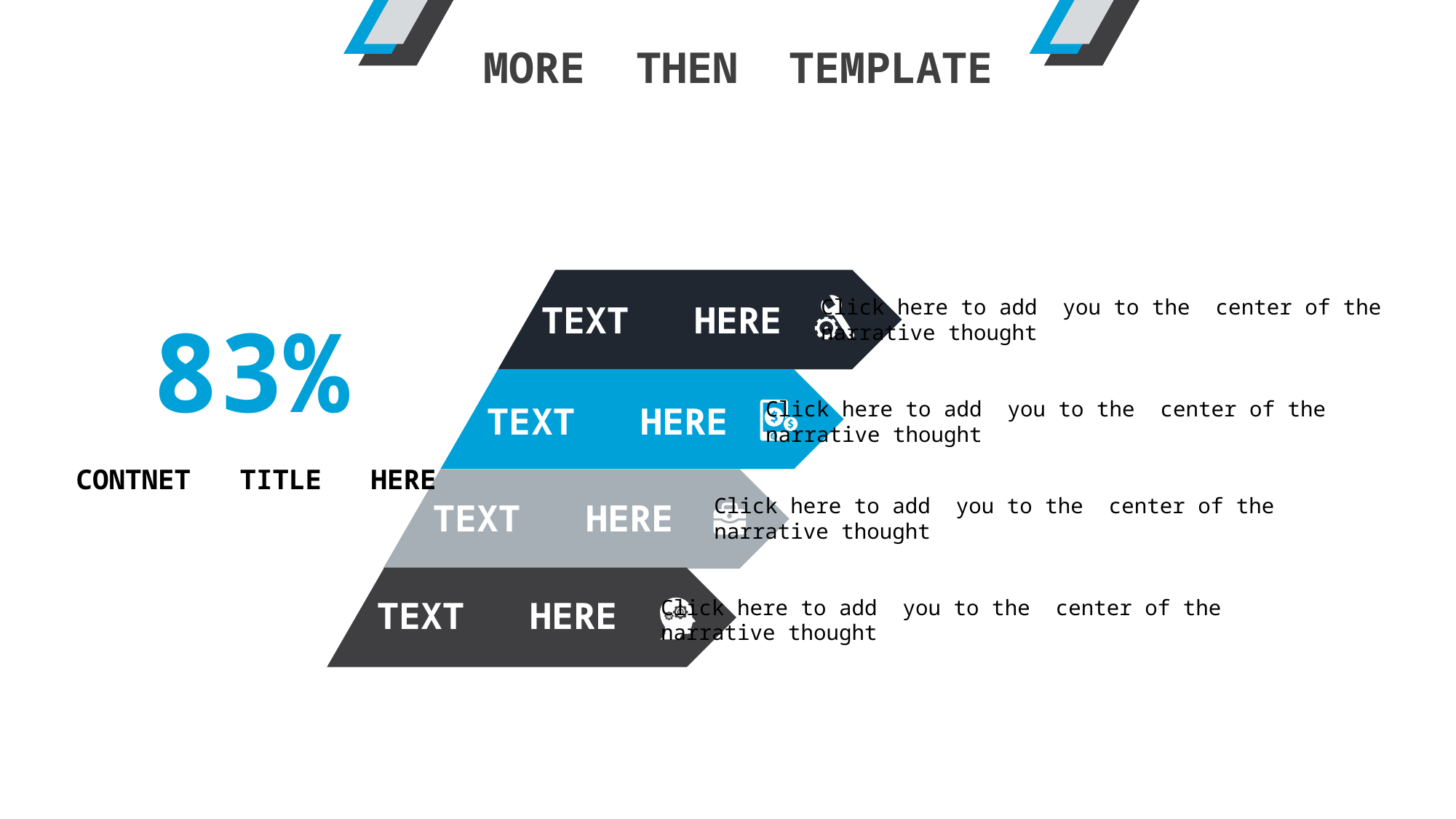

MORE  THEN  TEMPLATE

Click here to add  you to the  center of the
narrative thought
  TEXT   HERE

  83%

Click here to add  you to the  center of the
narrative thought
  TEXT   HERE

   CONTNET   TITLE   HERE

Click here to add  you to the  center of the
narrative thought
  TEXT   HERE

  TEXT   HERE
Click here to add  you to the  center of the
narrative thought